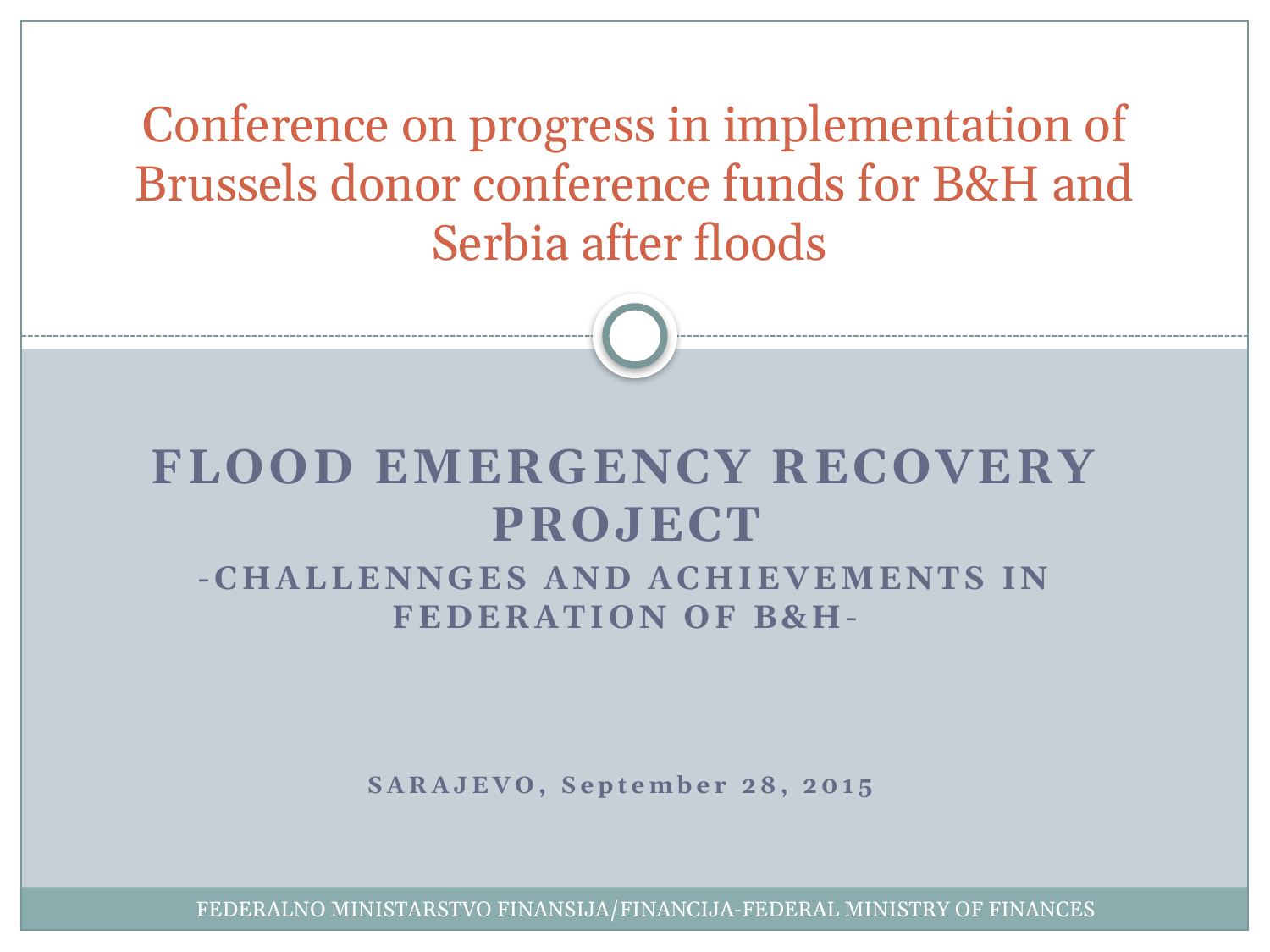

# Conference on progress in implementation of Brussels donor conference funds for B&H and Serbia after floods

FLOOD EMERGENCY RECOVERY PROJECT
-CHALLENNGES AND ACHIeVEMENTS In federation of b&h-

Sarajevo, September 28, 2015
FEDERALNO MINISTARSTVO FINANSIJA/FINANCIJA-FEDERAL MINISTRY OF FINANCES